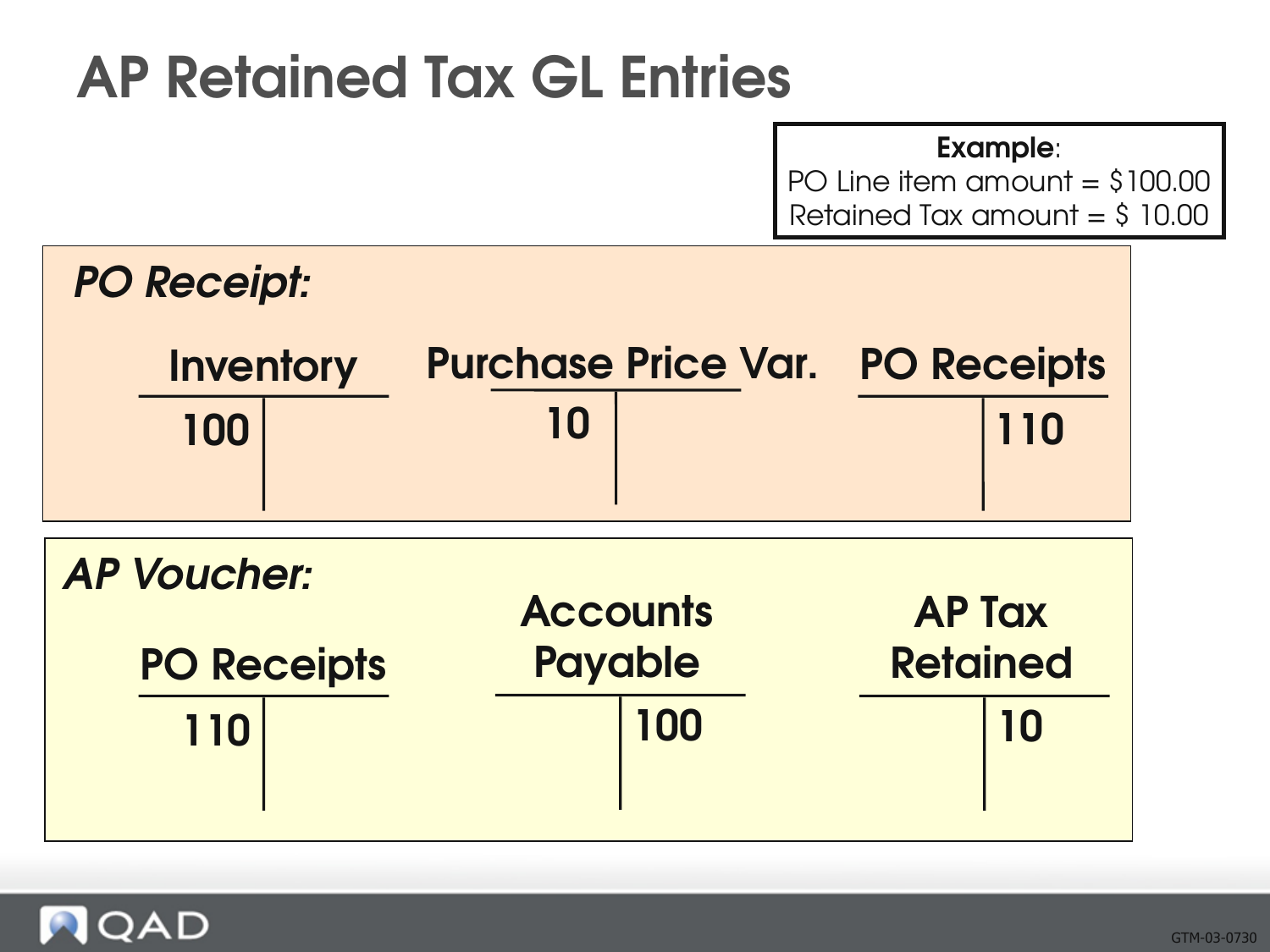

# AP Retained Tax GL Entries
Example:
PO Line item amount = $100.00
Retained Tax amount = $ 10.00

PO Receipt:
Purchase Price Var.
PO Receipts

110

Inventory

10

100

AP Voucher:
Accounts
Payable
100

AP Tax
Retained
10

PO Receipts

110

GTM-03-0730